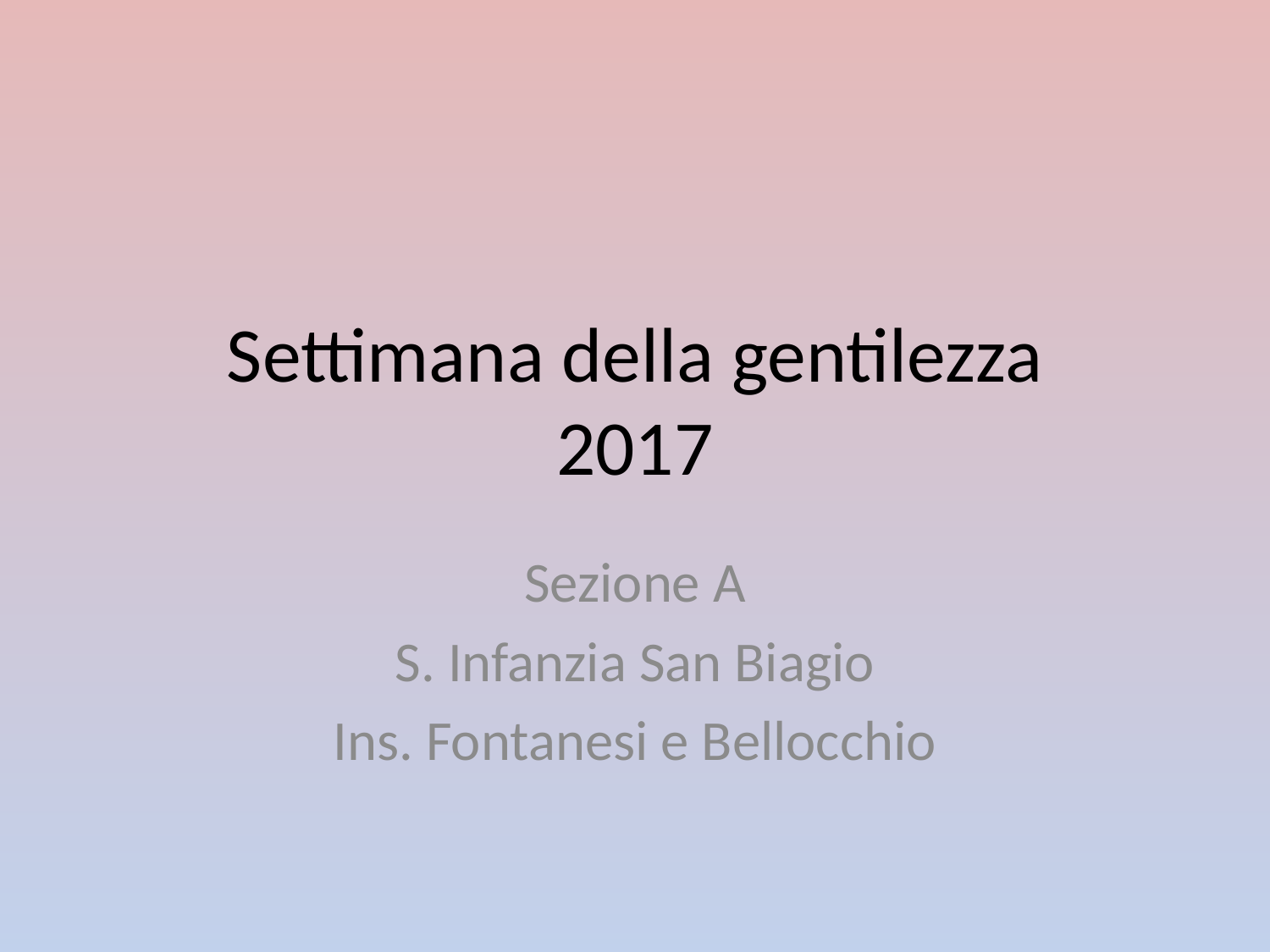

# Settimana della gentilezza 2017
Sezione A
S. Infanzia San Biagio
Ins. Fontanesi e Bellocchio